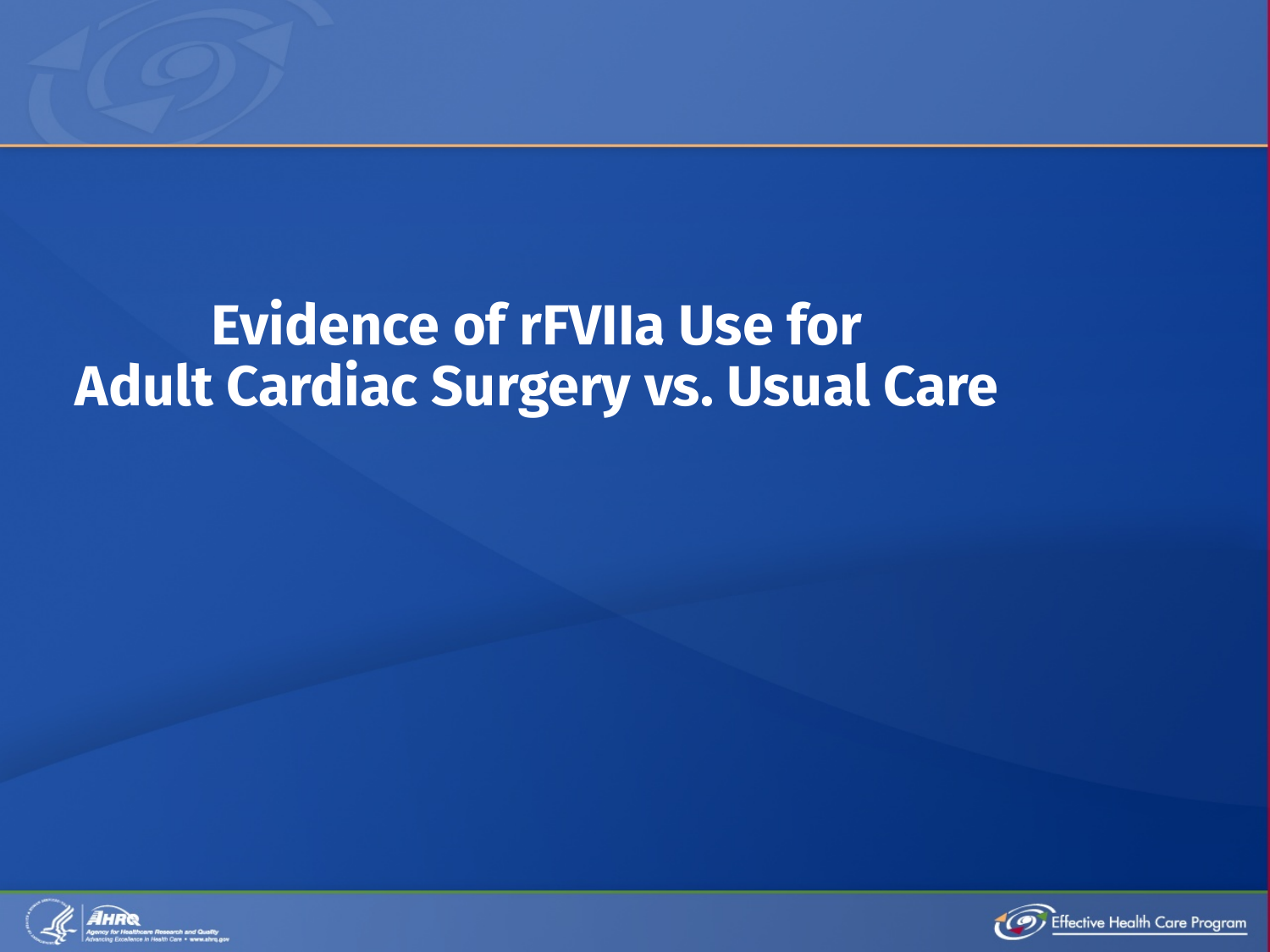

Evidence of rFVIIa Use for
Adult Cardiac Surgery vs. Usual Care